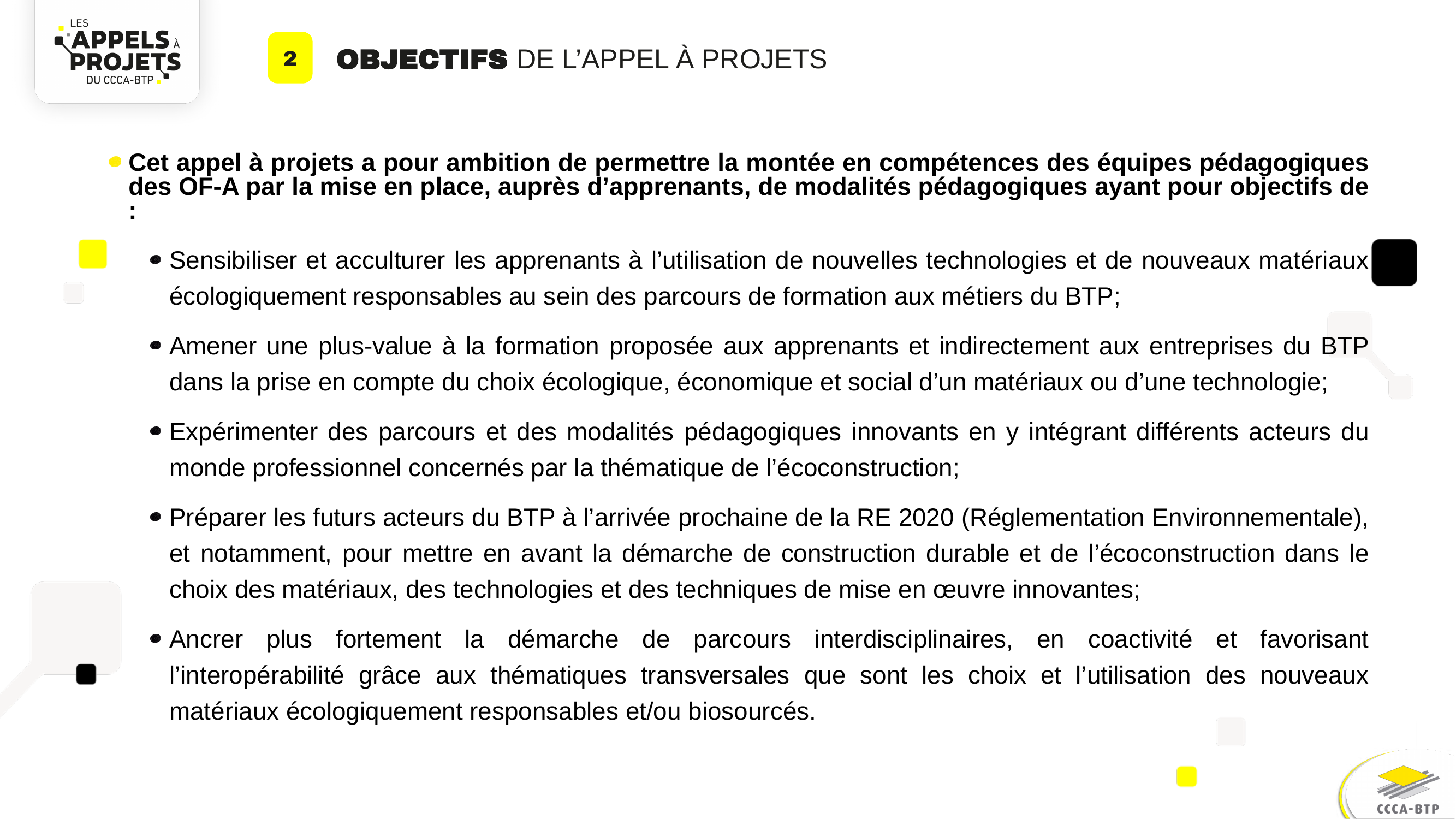

OBJECTIFS DE L’APPEL À PROJETS
2

Cet appel à projets a pour ambition de permettre la montée en compétences des équipes pédagogiques des OF-A par la mise en place, auprès d’apprenants, de modalités pédagogiques ayant pour objectifs de :
Sensibiliser et acculturer les apprenants à l’utilisation de nouvelles technologies et de nouveaux matériaux écologiquement responsables au sein des parcours de formation aux métiers du BTP;
Amener une plus-value à la formation proposée aux apprenants et indirectement aux entreprises du BTP dans la prise en compte du choix écologique, économique et social d’un matériaux ou d’une technologie;
Expérimenter des parcours et des modalités pédagogiques innovants en y intégrant différents acteurs du monde professionnel concernés par la thématique de l’écoconstruction;
Préparer les futurs acteurs du BTP à l’arrivée prochaine de la RE 2020 (Réglementation Environnementale), et notamment, pour mettre en avant la démarche de construction durable et de l’écoconstruction dans le choix des matériaux, des technologies et des techniques de mise en œuvre innovantes;
Ancrer plus fortement la démarche de parcours interdisciplinaires, en coactivité et favorisant l’interopérabilité grâce aux thématiques transversales que sont les choix et l’utilisation des nouveaux matériaux écologiquement responsables et/ou biosourcés.